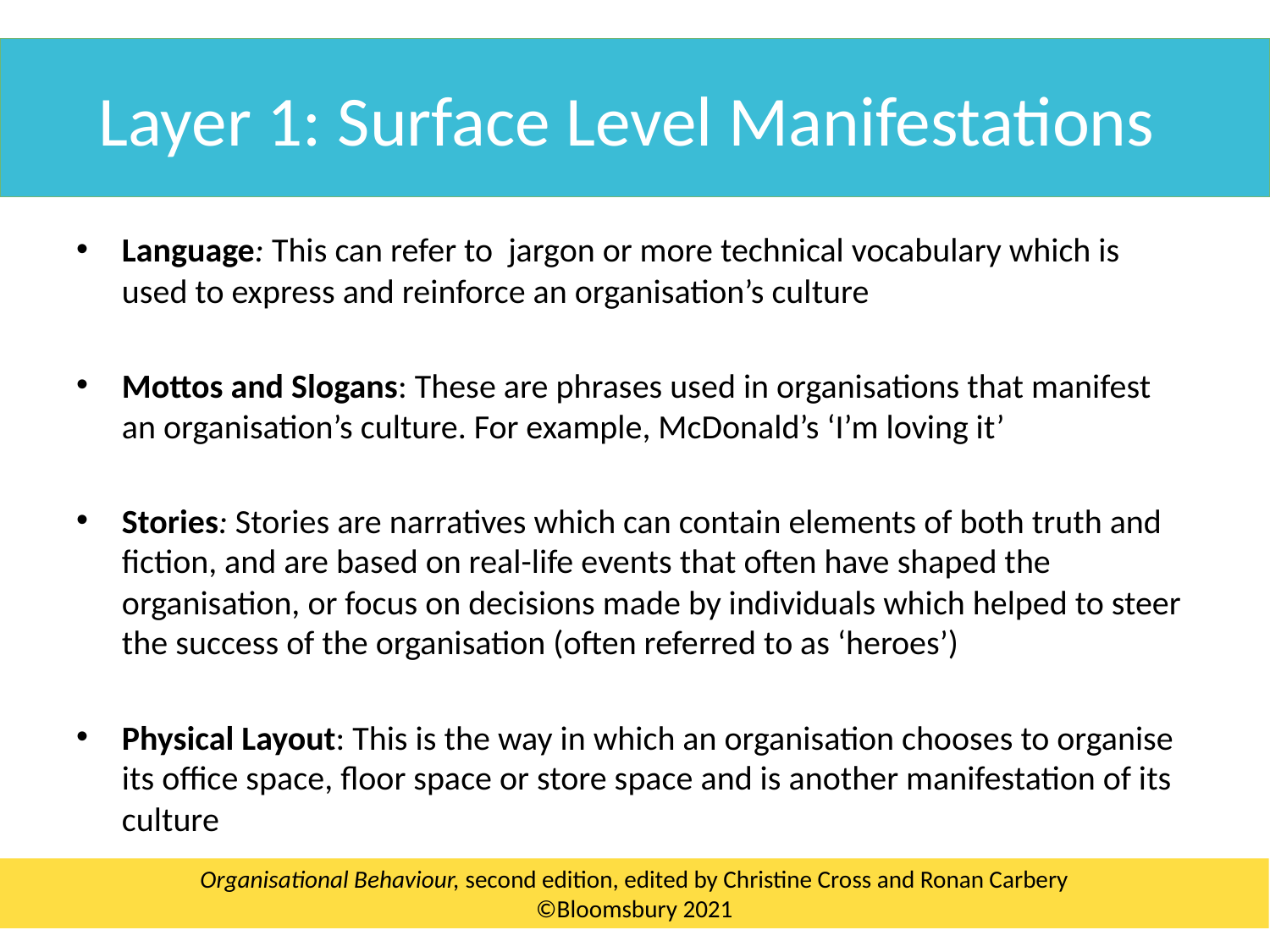

Layer 1: Surface Level Manifestations
Language: This can refer to  jargon or more technical vocabulary which is used to express and reinforce an organisation’s culture

Mottos and Slogans: These are phrases used in organisations that manifest an organisation’s culture. For example, McDonald’s ‘I’m loving it’

Stories: Stories are narratives which can contain elements of both truth and fiction, and are based on real-life events that often have shaped the organisation, or focus on decisions made by individuals which helped to steer the success of the organisation (often referred to as ‘heroes’)

Physical Layout: This is the way in which an organisation chooses to organise its office space, floor space or store space and is another manifestation of its culture